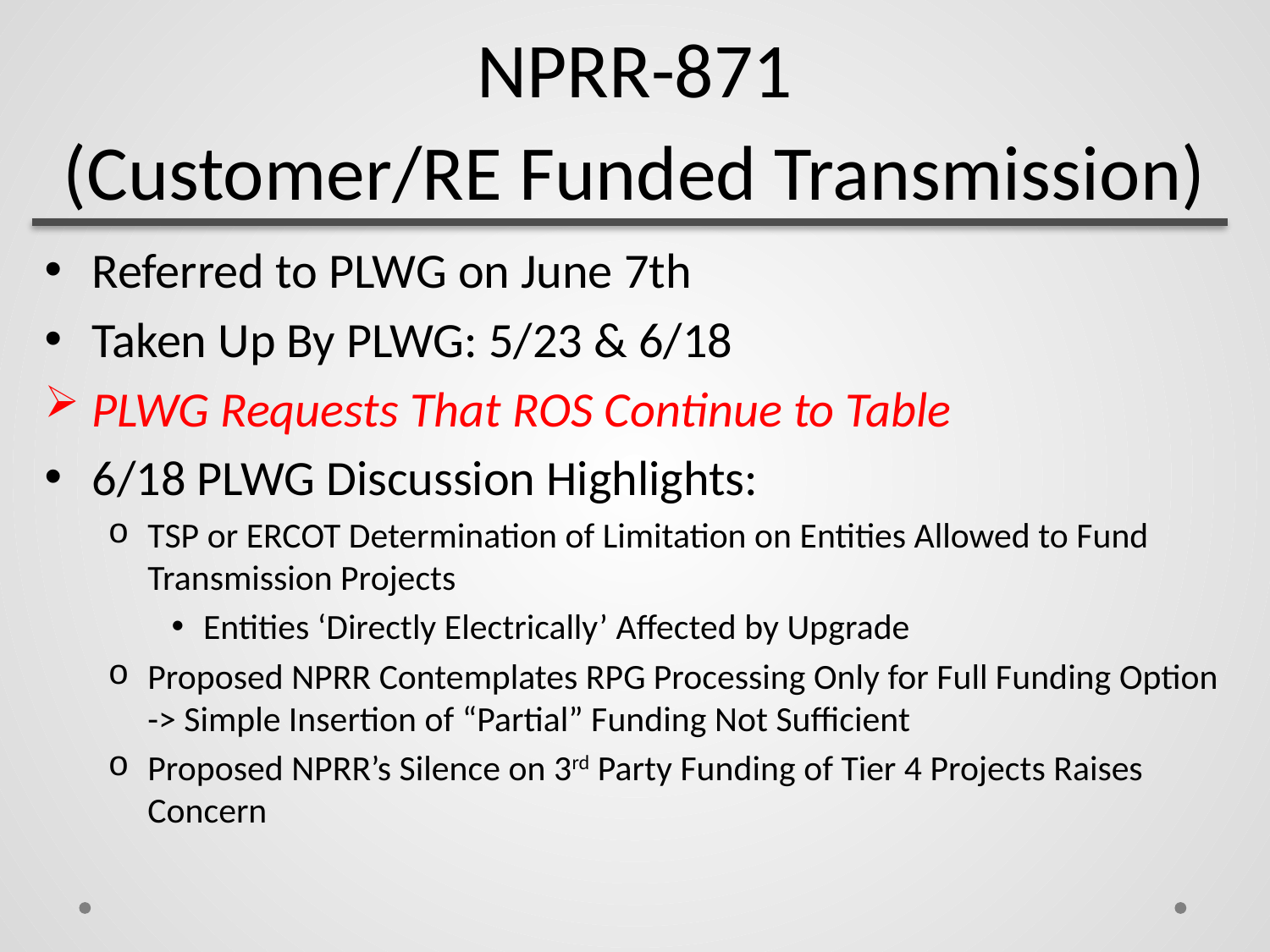

# NPRR-871 (Customer/RE Funded Transmission)
Referred to PLWG on June 7th
Taken Up By PLWG: 5/23 & 6/18
PLWG Requests That ROS Continue to Table
6/18 PLWG Discussion Highlights:
TSP or ERCOT Determination of Limitation on Entities Allowed to Fund Transmission Projects
Entities ‘Directly Electrically’ Affected by Upgrade
Proposed NPRR Contemplates RPG Processing Only for Full Funding Option -> Simple Insertion of “Partial” Funding Not Sufficient
Proposed NPRR’s Silence on 3rd Party Funding of Tier 4 Projects Raises Concern